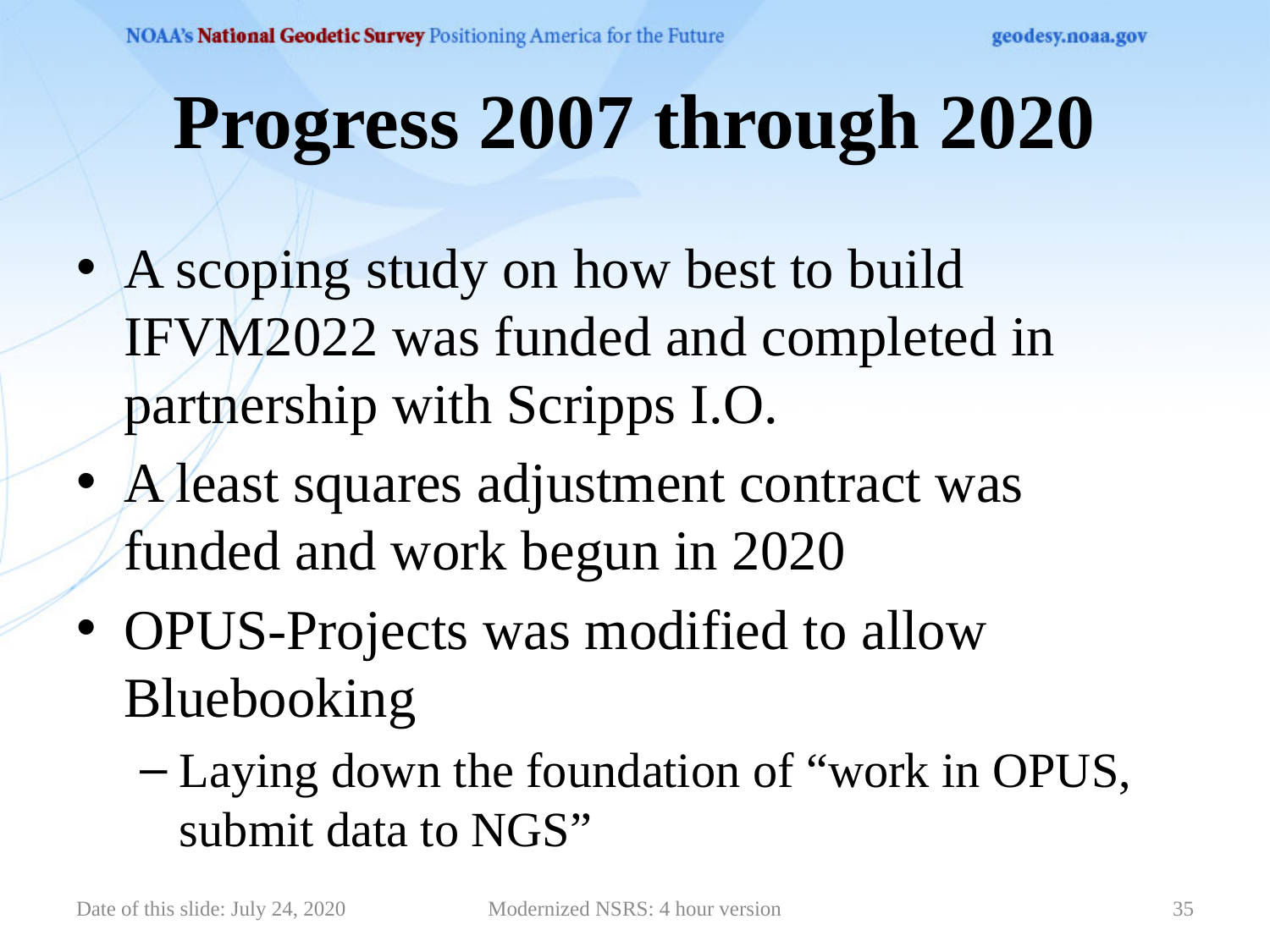

# Progress 2007 through 2020
A scoping study on how best to build IFVM2022 was funded and completed in partnership with Scripps I.O.
A least squares adjustment contract was funded and work begun in 2020
OPUS-Projects was modified to allow Bluebooking
Laying down the foundation of “work in OPUS, submit data to NGS”

Date of this slide: July 24, 2020
Modernized NSRS: 4 hour version
35